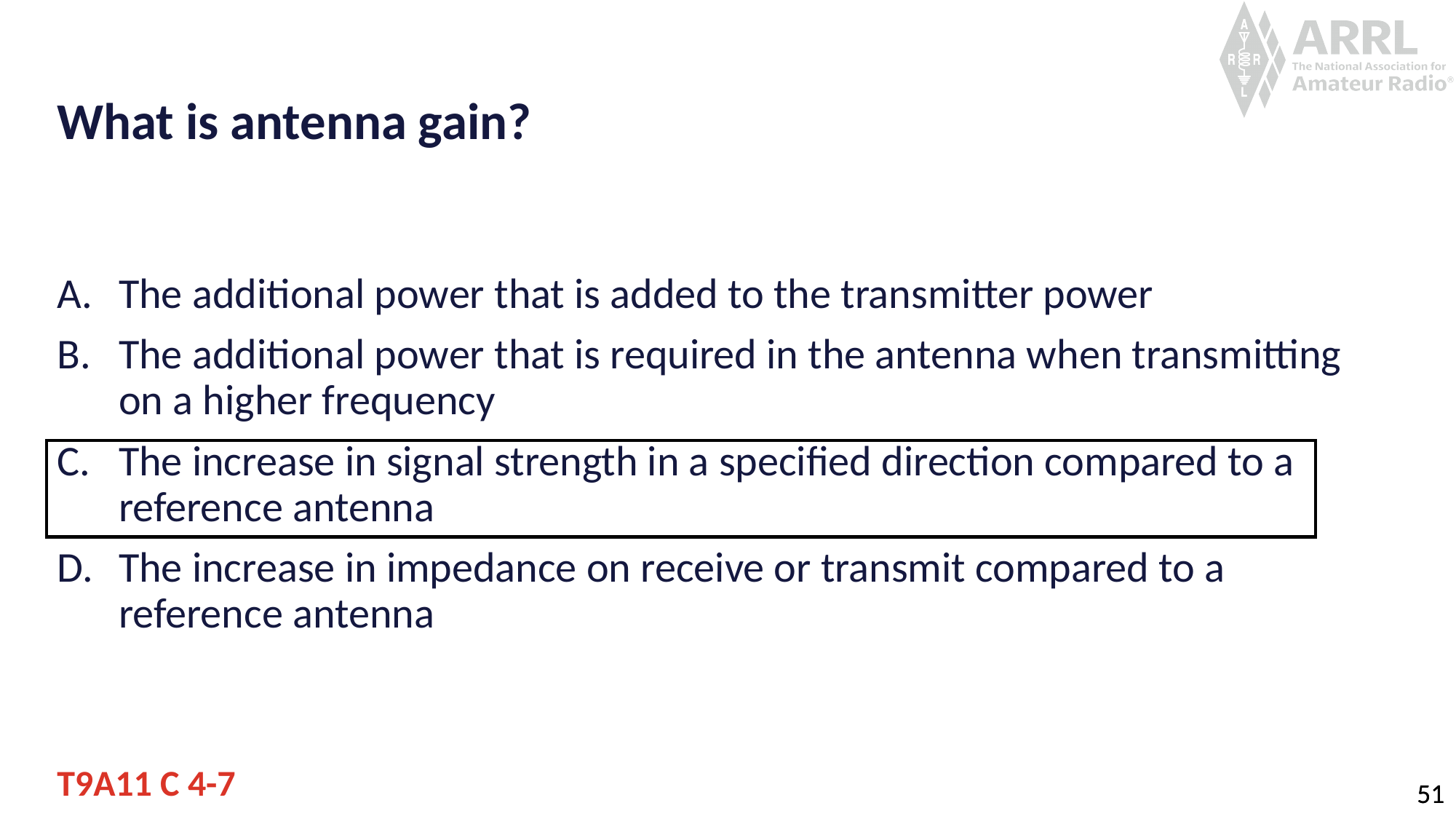

# What is antenna gain?
The additional power that is added to the transmitter power
The additional power that is required in the antenna when transmitting on a higher frequency
The increase in signal strength in a specified direction compared to a reference antenna
The increase in impedance on receive or transmit compared to a reference antenna

T9A11 C 4-7